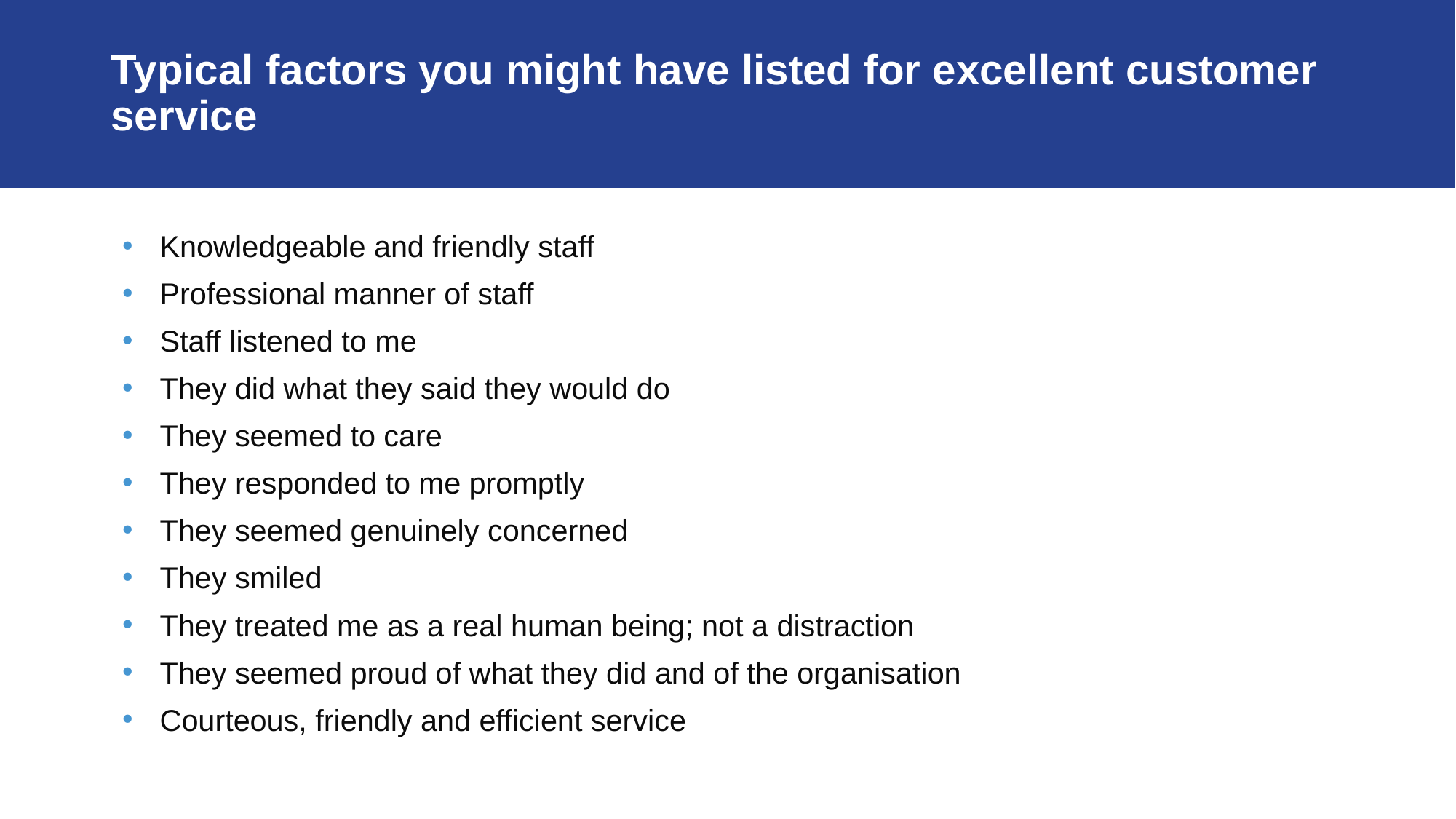

# Typical factors you might have listed for excellent customer service
Knowledgeable and friendly staff
Professional manner of staff
Staff listened to me
They did what they said they would do
They seemed to care
They responded to me promptly
They seemed genuinely concerned
They smiled
They treated me as a real human being; not a distraction
They seemed proud of what they did and of the organisation
Courteous, friendly and efficient service